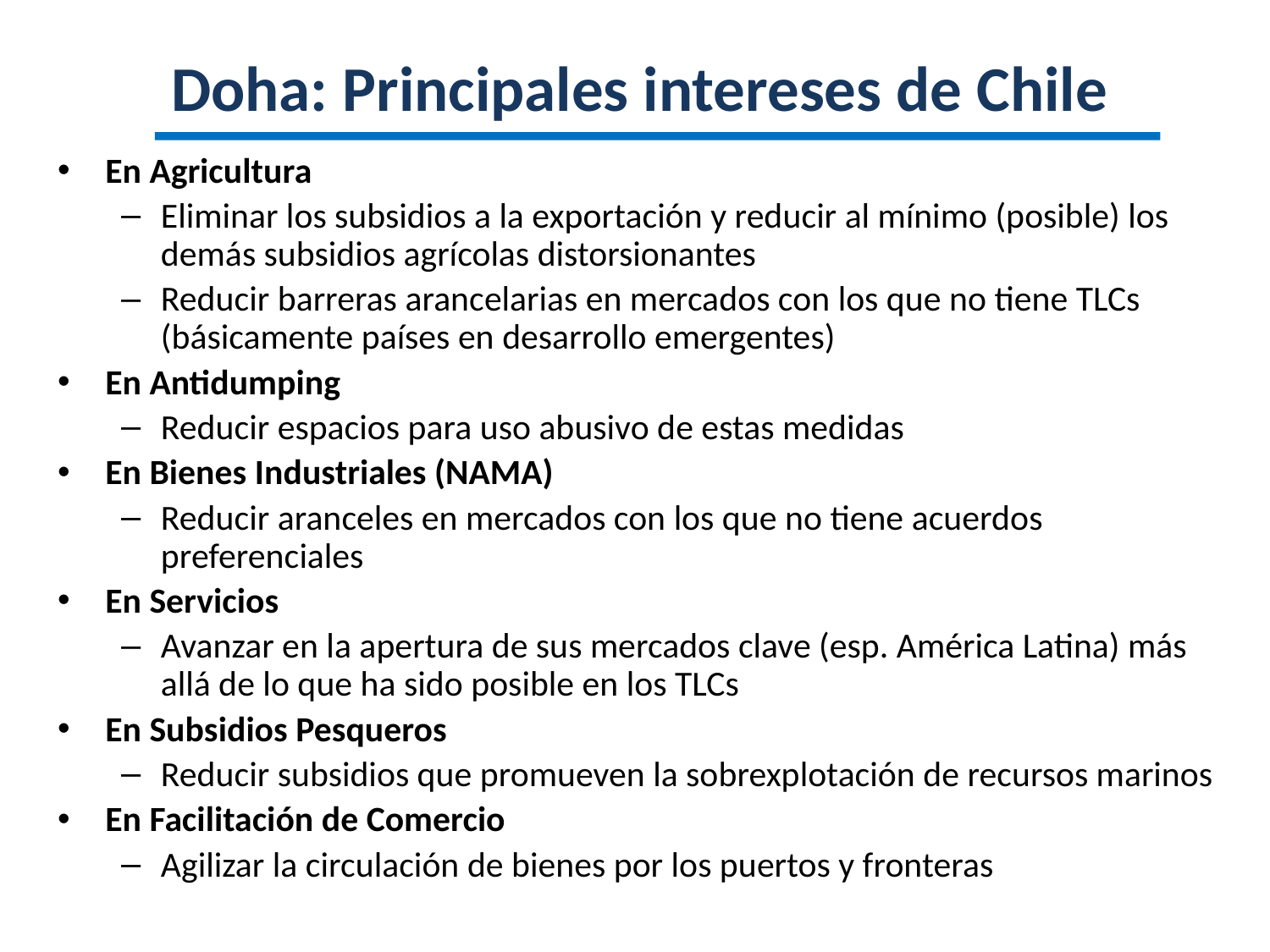

# Doha: Principales intereses de Chile

En Agricultura
Eliminar los subsidios a la exportación y reducir al mínimo (posible) los demás subsidios agrícolas distorsionantes
Reducir barreras arancelarias en mercados con los que no tiene TLCs (básicamente países en desarrollo emergentes)
En Antidumping
Reducir espacios para uso abusivo de estas medidas
En Bienes Industriales (NAMA)
Reducir aranceles en mercados con los que no tiene acuerdos preferenciales
En Servicios
Avanzar en la apertura de sus mercados clave (esp. América Latina) más allá de lo que ha sido posible en los TLCs
En Subsidios Pesqueros
Reducir subsidios que promueven la sobrexplotación de recursos marinos
En Facilitación de Comercio
Agilizar la circulación de bienes por los puertos y fronteras